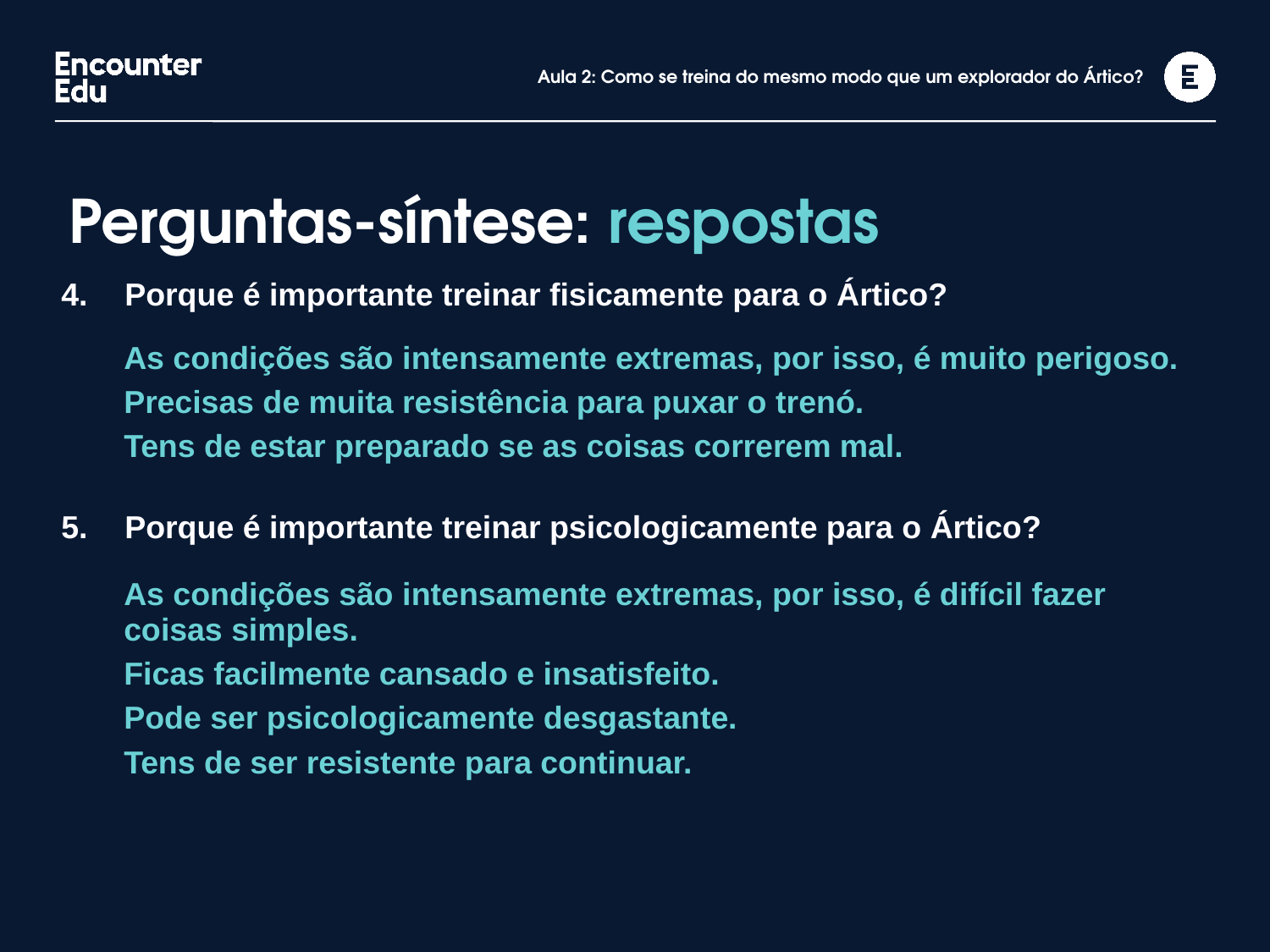

# Aula 2: Como se treina do mesmo modo que um explorador do Ártico?
Perguntas-síntese: respostas
| Porque é importante treinar fisicamente para o Ártico? |
| --- |
| As condições são intensamente extremas, por isso, é muito perigoso. Precisas de muita resistência para puxar o trenó. Tens de estar preparado se as coisas correrem mal. |
| Porque é importante treinar psicologicamente para o Ártico? |
| As condições são intensamente extremas, por isso, é difícil fazer coisas simples. Ficas facilmente cansado e insatisfeito. Pode ser psicologicamente desgastante. Tens de ser resistente para continuar. |
|  |
|  |